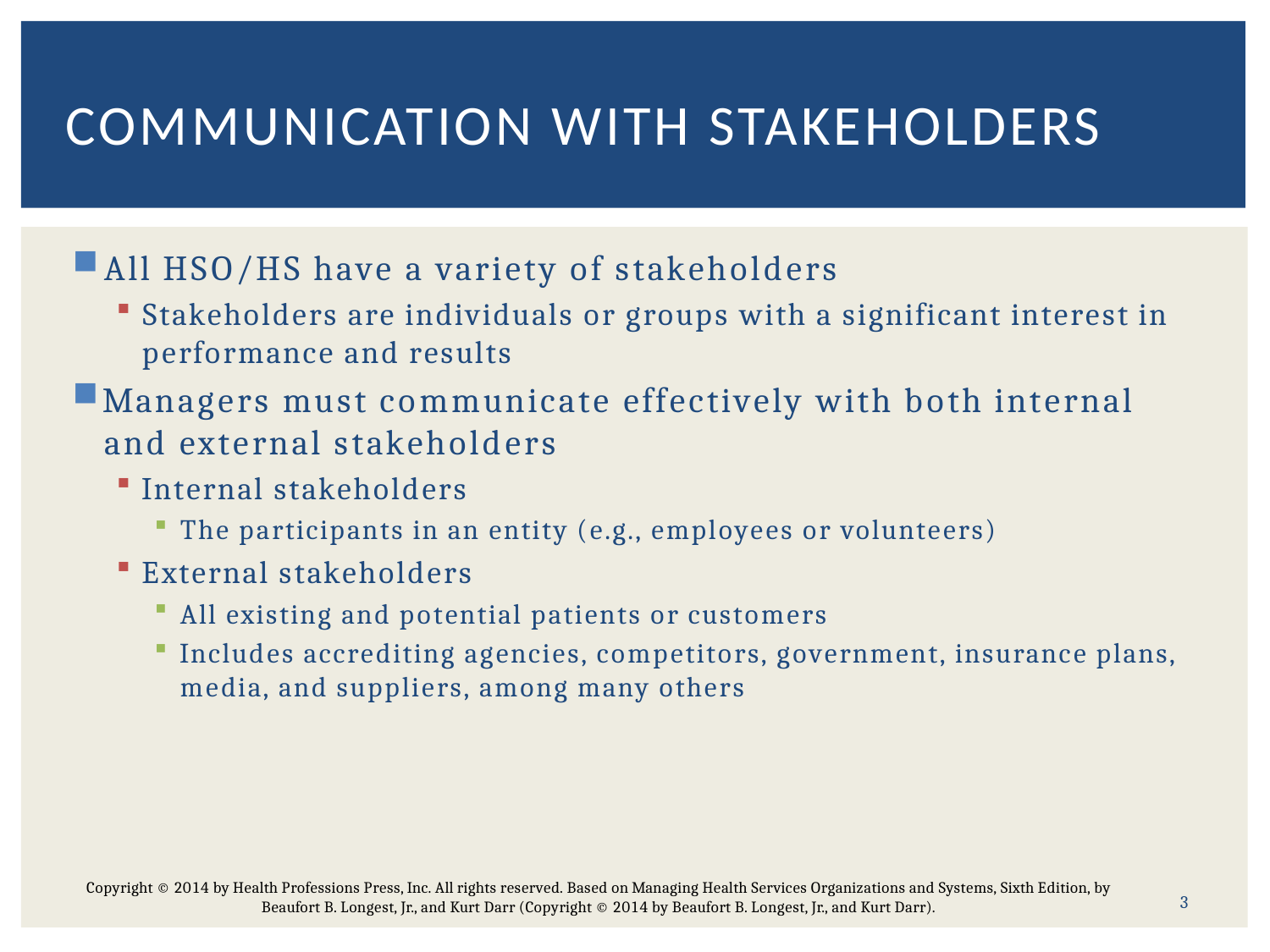

# Communication with stakeholders
All HSO/HS have a variety of stakeholders
Stakeholders are individuals or groups with a significant interest in performance and results
Managers must communicate effectively with both internal and external stakeholders
Internal stakeholders
The participants in an entity (e.g., employees or volunteers)
External stakeholders
All existing and potential patients or customers
Includes accrediting agencies, competitors, government, insurance plans, media, and suppliers, among many others

3